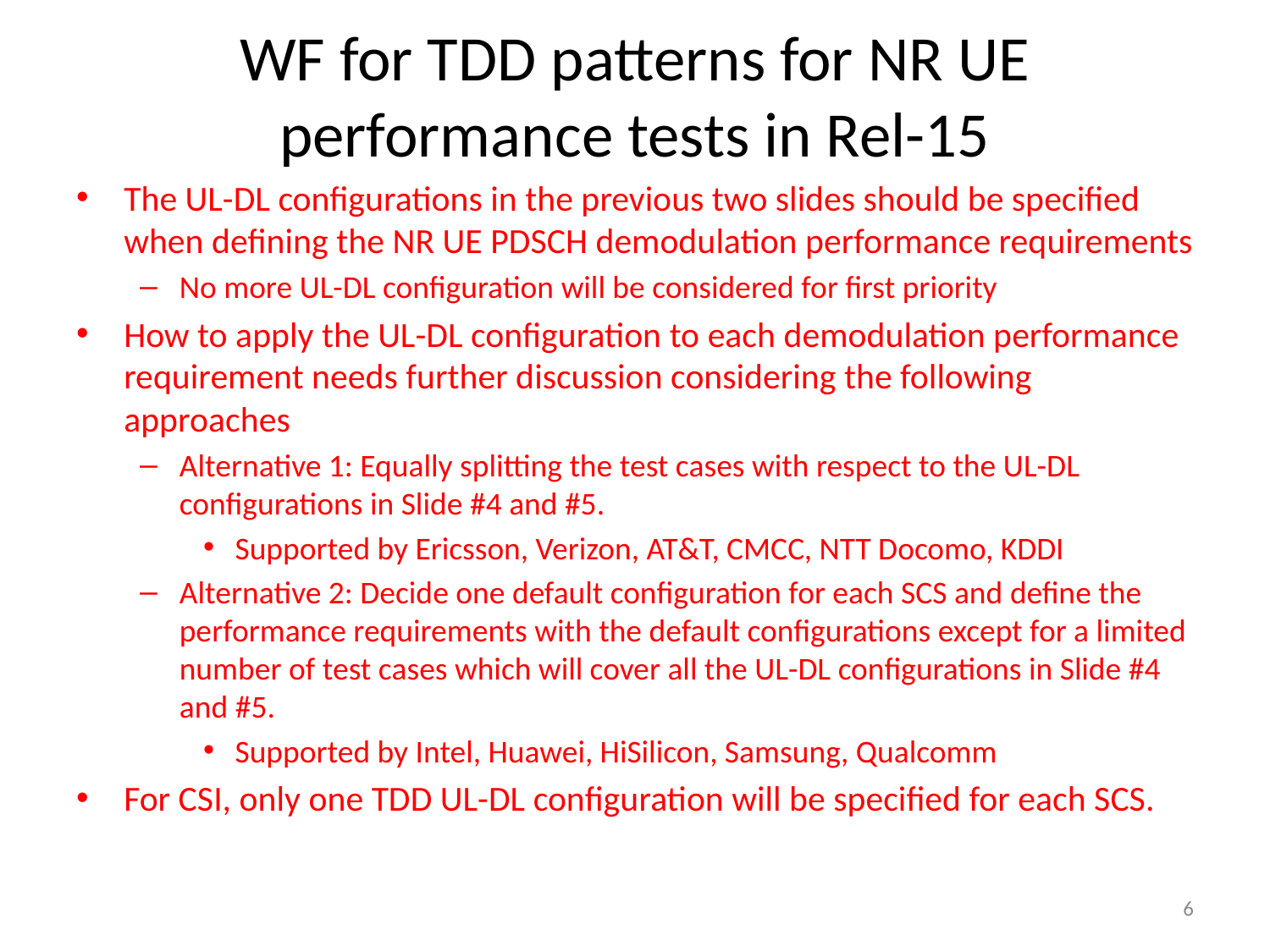

# WF for TDD patterns for NR UE performance tests in Rel-15
The UL-DL configurations in the previous two slides should be specified when defining the NR UE PDSCH demodulation performance requirements
No more UL-DL configuration will be considered for first priority
How to apply the UL-DL configuration to each demodulation performance requirement needs further discussion considering the following approaches
Alternative 1: Equally splitting the test cases with respect to the UL-DL configurations in Slide #4 and #5.
Supported by Ericsson, Verizon, AT&T, CMCC, NTT Docomo, KDDI
Alternative 2: Decide one default configuration for each SCS and define the performance requirements with the default configurations except for a limited number of test cases which will cover all the UL-DL configurations in Slide #4 and #5.
Supported by Intel, Huawei, HiSilicon, Samsung, Qualcomm
For CSI, only one TDD UL-DL configuration will be specified for each SCS.

6